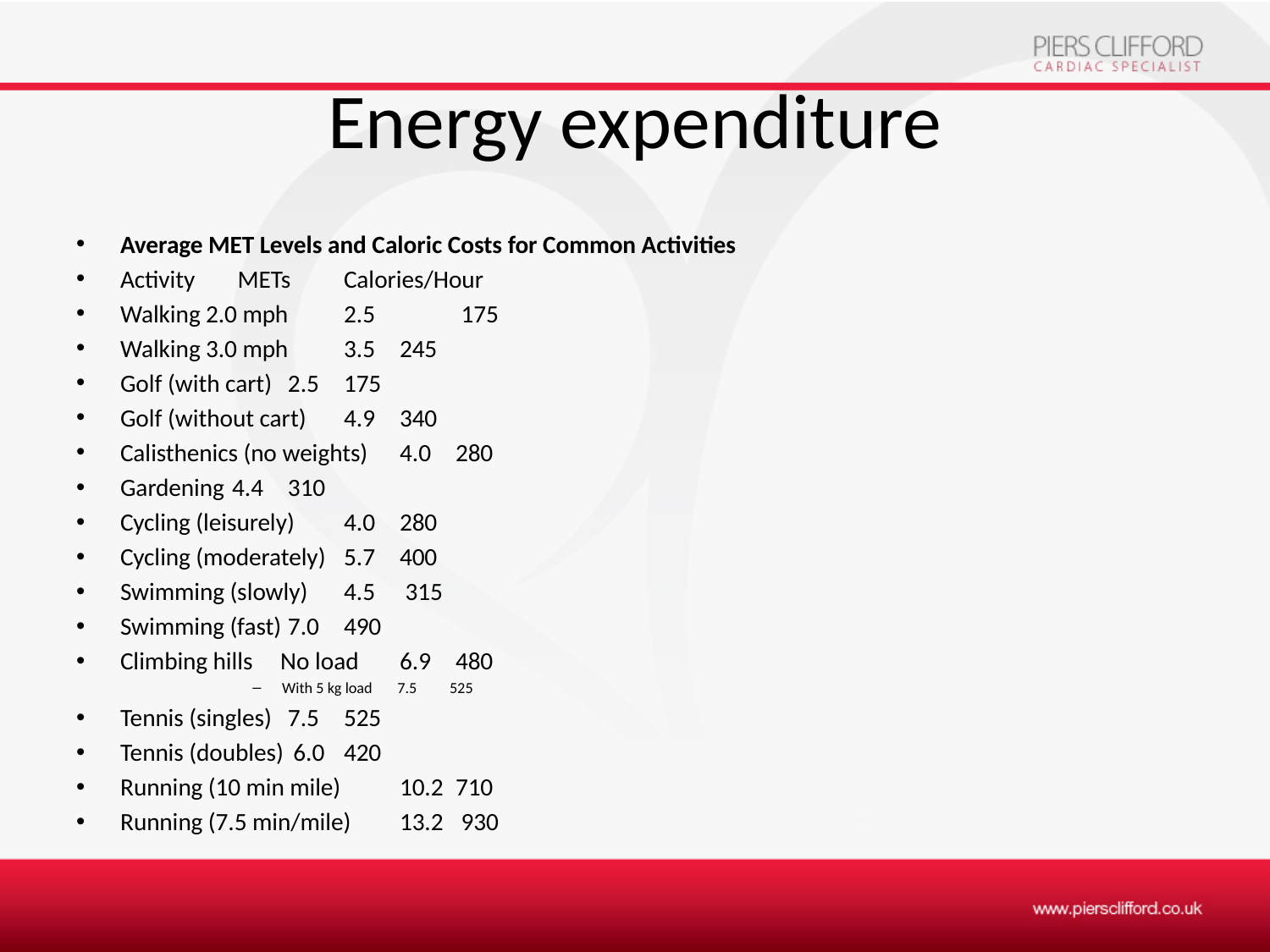

# Energy expenditure
Average MET Levels and Caloric Costs for Common Activities
Activity		 METs 	Calories/Hour
Walking 2.0 mph 		2.5     	 175
Walking 3.0 mph 		3.5 	245
Golf (with cart) 		2.5 	175
Golf (without cart) 		4.9 	340
Calisthenics (no weights) 	4.0 	280
Gardening 		4.4 	310
Cycling (leisurely) 		4.0 	280
Cycling (moderately) 	5.7 	400
Swimming (slowly) 	4.5	 315
Swimming (fast) 		7.0 	490
Climbing hills     No load 	6.9 	480
With 5 kg load	 7.5 	525
Tennis (singles) 		7.5 	525
Tennis (doubles)		 6.0 	420
Running (10 min mile) 	10.2 	710
Running (7.5 min/mile) 	13.2	 930